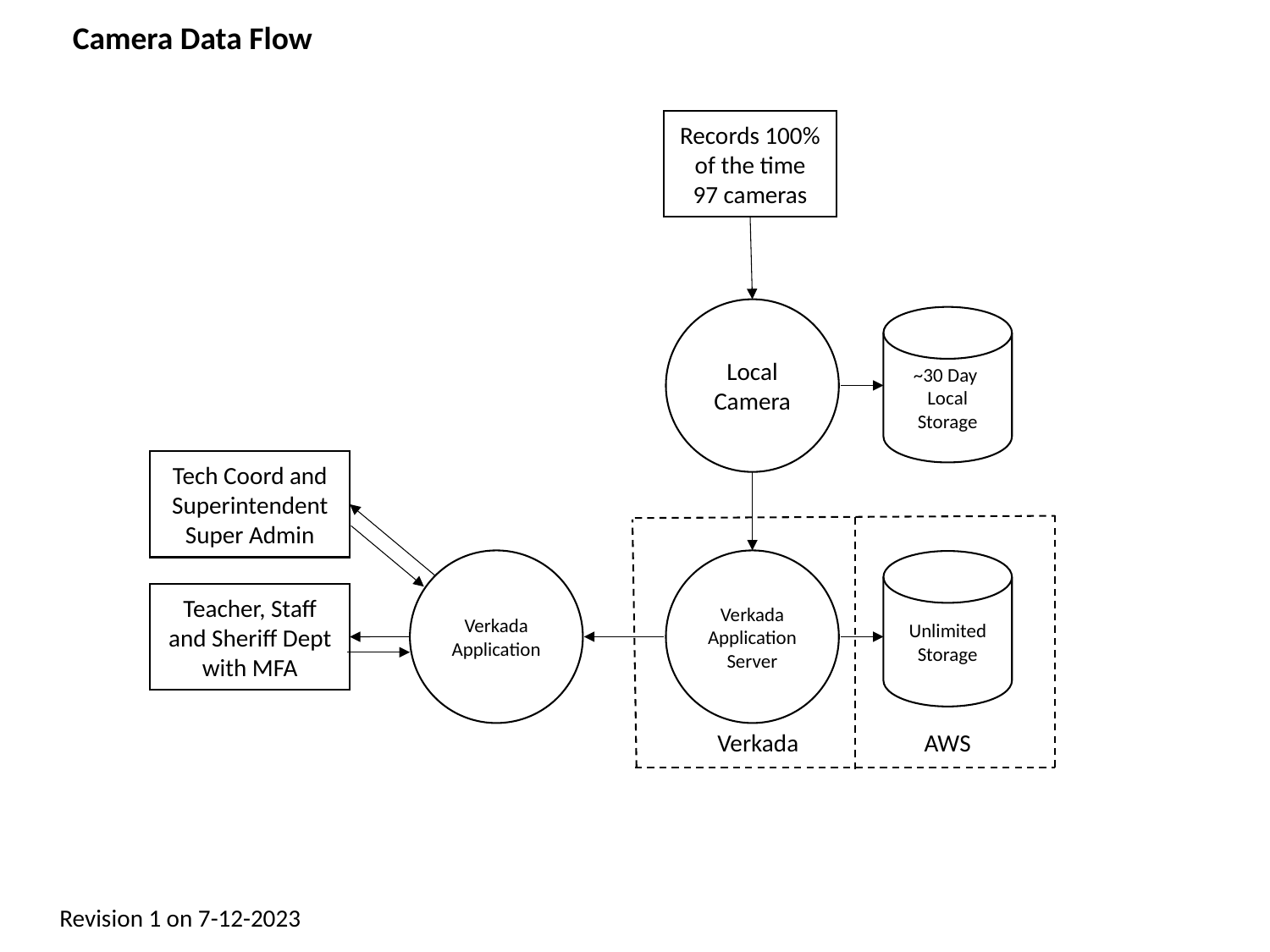

Camera Data Flow
Records 100% of the time
97 cameras
Local Camera
~30 Day
Local Storage
Tech Coord and Superintendent
Super Admin
Verkada Application
Verkada Application Server
Unlimited Storage
Teacher, Staff and Sheriff Dept with MFA
AWS
Verkada
Revision 1 on 7-12-2023